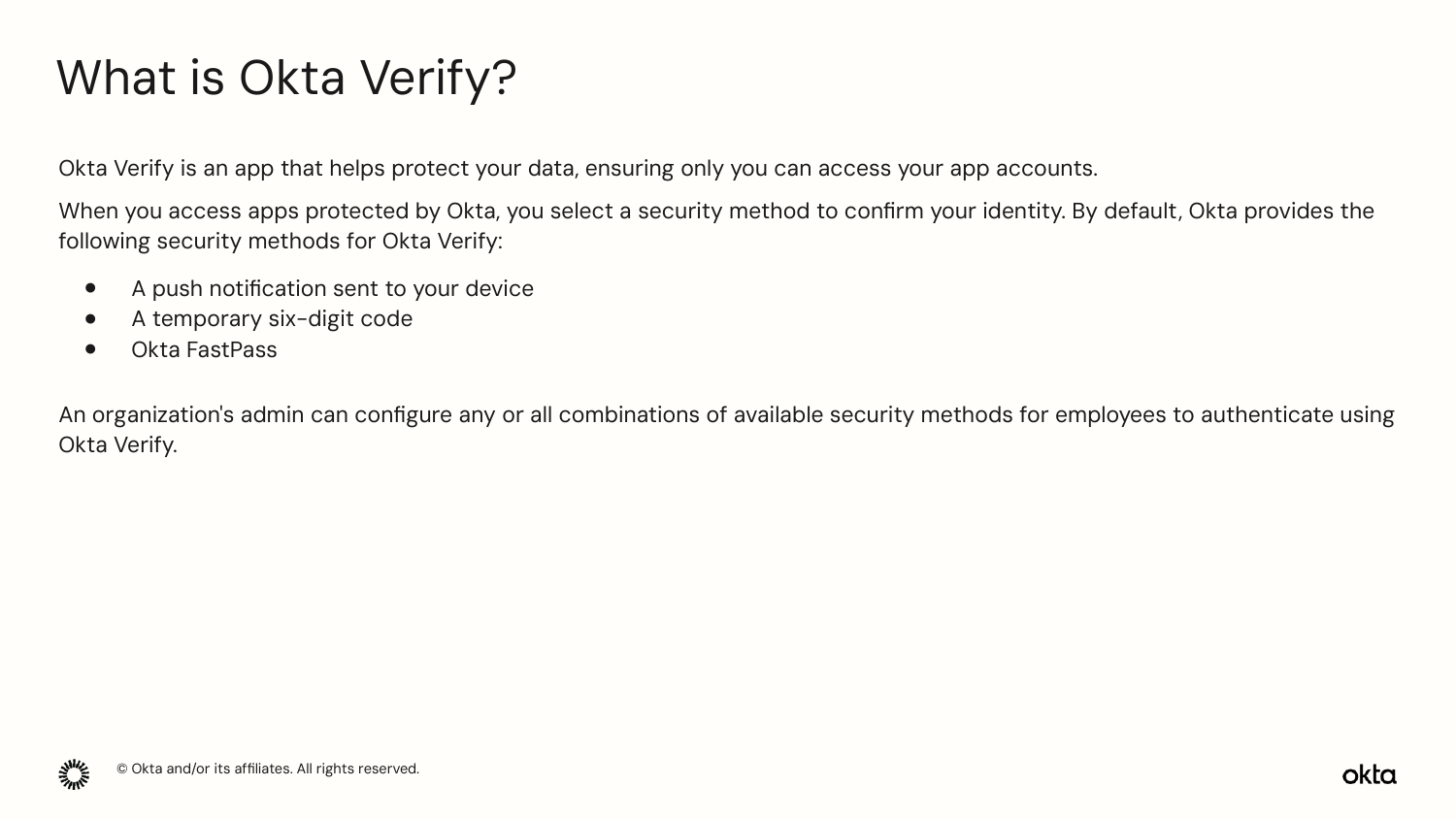

What is Okta Verify?
Okta Verify is an app that helps protect your data, ensuring only you can access your app accounts.
When you access apps protected by Okta, you select a security method to confirm your identity. By default, Okta provides the following security methods for Okta Verify:
A push notification sent to your device
A temporary six-digit code
Okta FastPass
An organization's admin can configure any or all combinations of available security methods for employees to authenticate using Okta Verify.